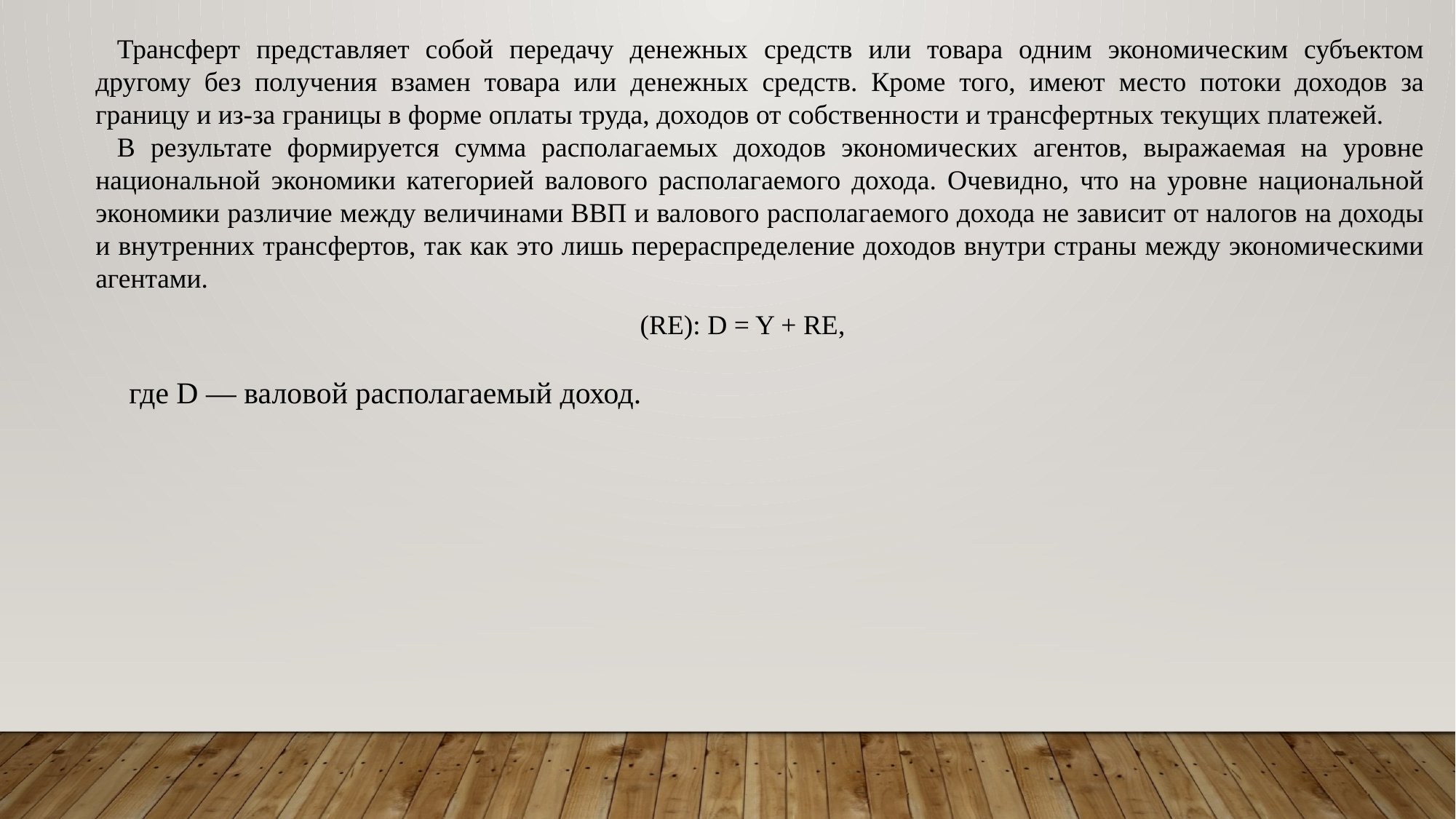

Трансферт представляет собой передачу денежных средств или товара одним экономическим субъектом другому без получения взамен товара или денежных средств. Кроме того, имеют место потоки доходов за границу и из-за границы в форме оплаты труда, доходов от собственности и трансфертных текущих платежей.
В результате формируется сумма располагаемых доходов экономических агентов, выражаемая на уровне национальной экономики категорией валового располагаемого дохода. Очевидно, что на уровне национальной экономики различие между величинами ВВП и валового располагаемого дохода не зависит от налогов на доходы и внутренних трансфертов, так как это лишь перераспределение доходов внутри страны между экономическими агентами.
(RE): D = Y + RE,
где D — валовой располагаемый доход.